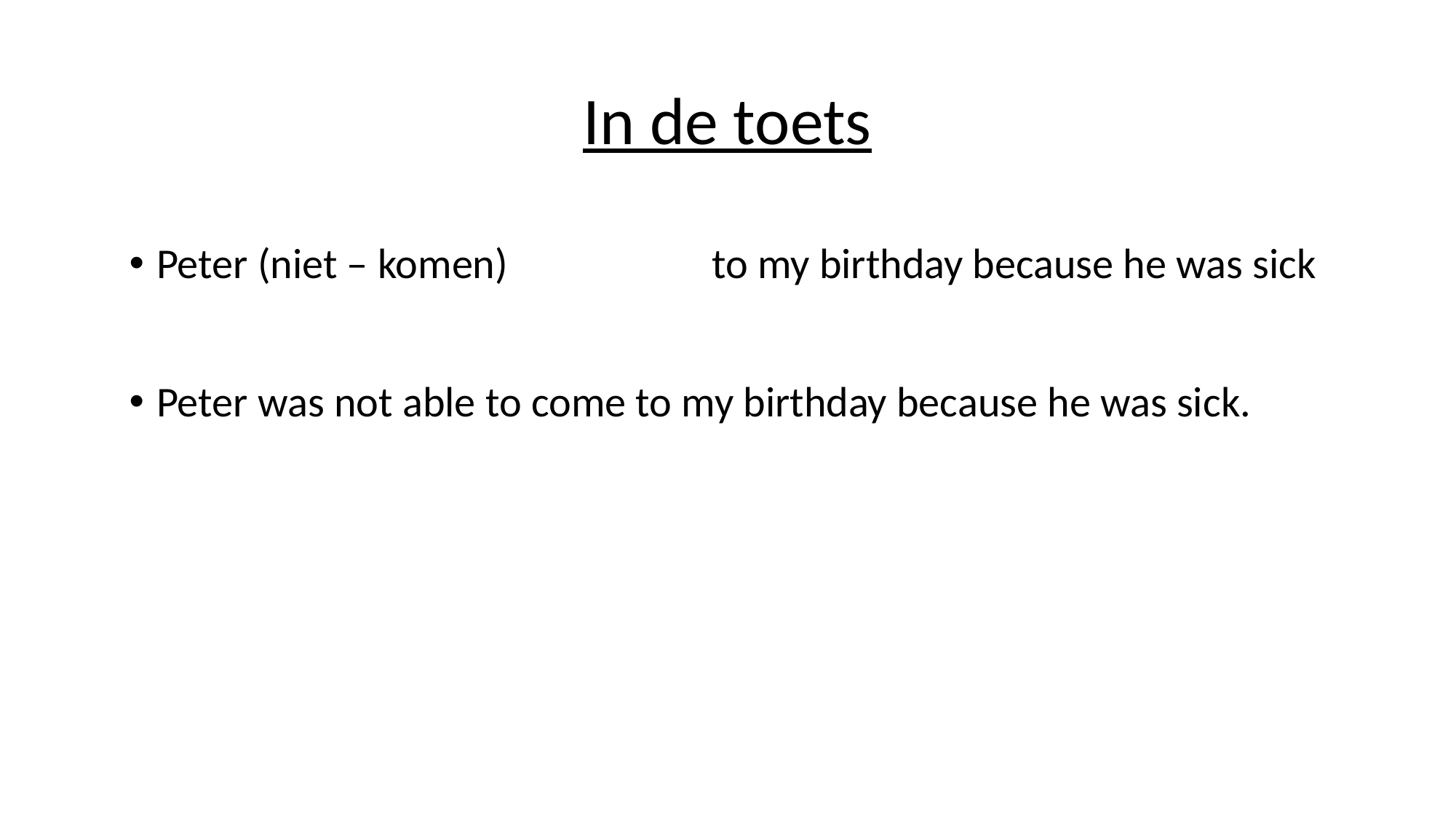

# In de toets
Peter (niet – komen) 		 to my birthday because he was sick
Peter was not able to come to my birthday because he was sick.